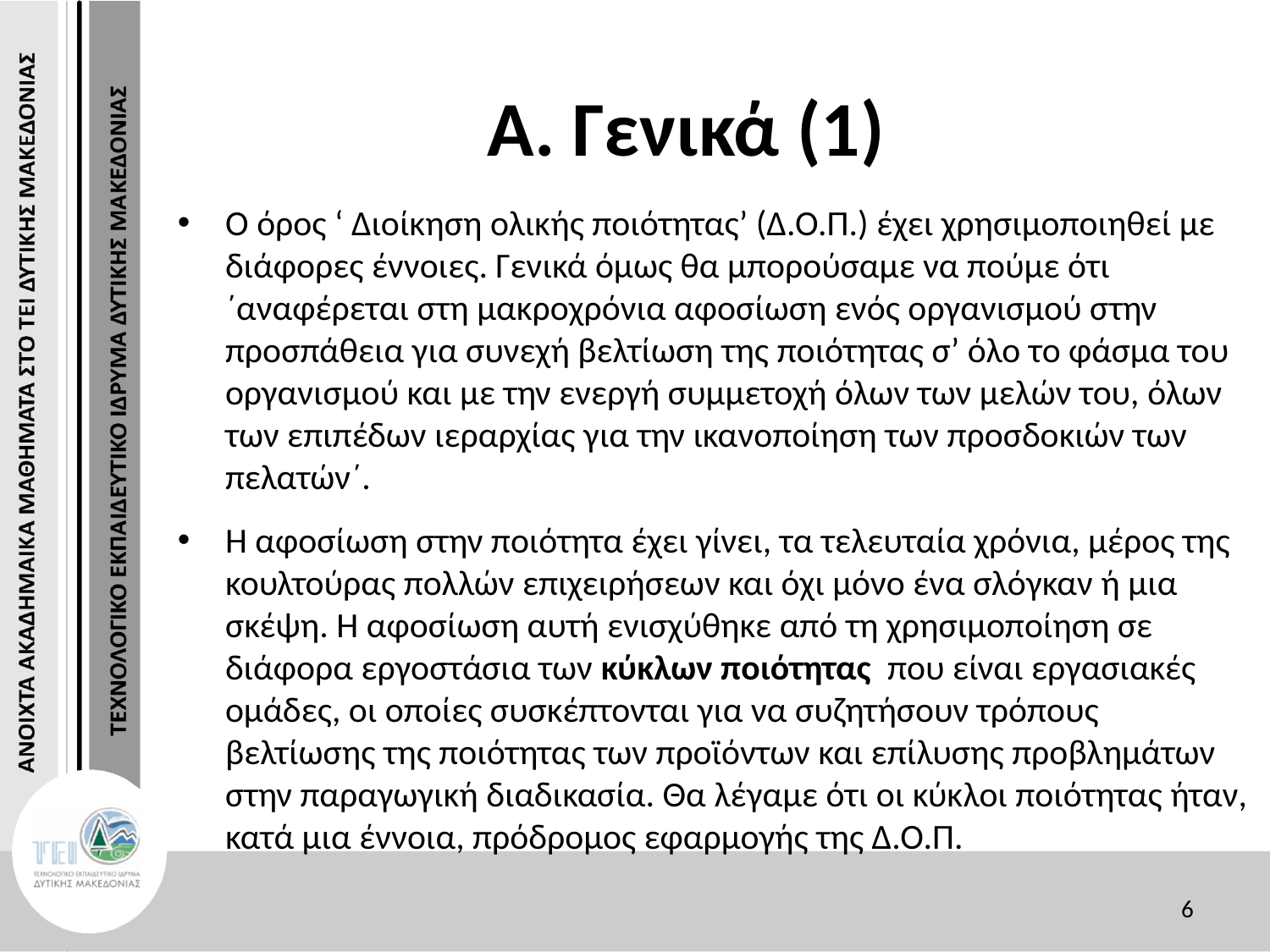

# Α. Γενικά (1)
Ο όρος ‘ Διοίκηση ολικής ποιότητας’ (Δ.Ο.Π.) έχει χρησιμοποιηθεί με διάφορες έννοιες. Γενικά όμως θα μπορούσαμε να πούμε ότι ΄αναφέρεται στη μακροχρόνια αφοσίωση ενός οργανισμού στην προσπάθεια για συνεχή βελτίωση της ποιότητας σ’ όλο το φάσμα του οργανισμού και με την ενεργή συμμετοχή όλων των μελών του, όλων των επιπέδων ιεραρχίας για την ικανοποίηση των προσδοκιών των πελατών΄.
Η αφοσίωση στην ποιότητα έχει γίνει, τα τελευταία χρόνια, μέρος της κουλτούρας πολλών επιχειρήσεων και όχι μόνο ένα σλόγκαν ή μια σκέψη. Η αφοσίωση αυτή ενισχύθηκε από τη χρησιμοποίηση σε διάφορα εργοστάσια των κύκλων ποιότητας  που είναι εργασιακές ομάδες, οι οποίες συσκέπτονται για να συζητήσουν τρόπους βελτίωσης της ποιότητας των προϊόντων και επίλυσης προβλημάτων στην παραγωγική διαδικασία. Θα λέγαμε ότι οι κύκλοι ποιότητας ήταν, κατά μια έννοια, πρόδρομος εφαρμογής της Δ.Ο.Π.

6